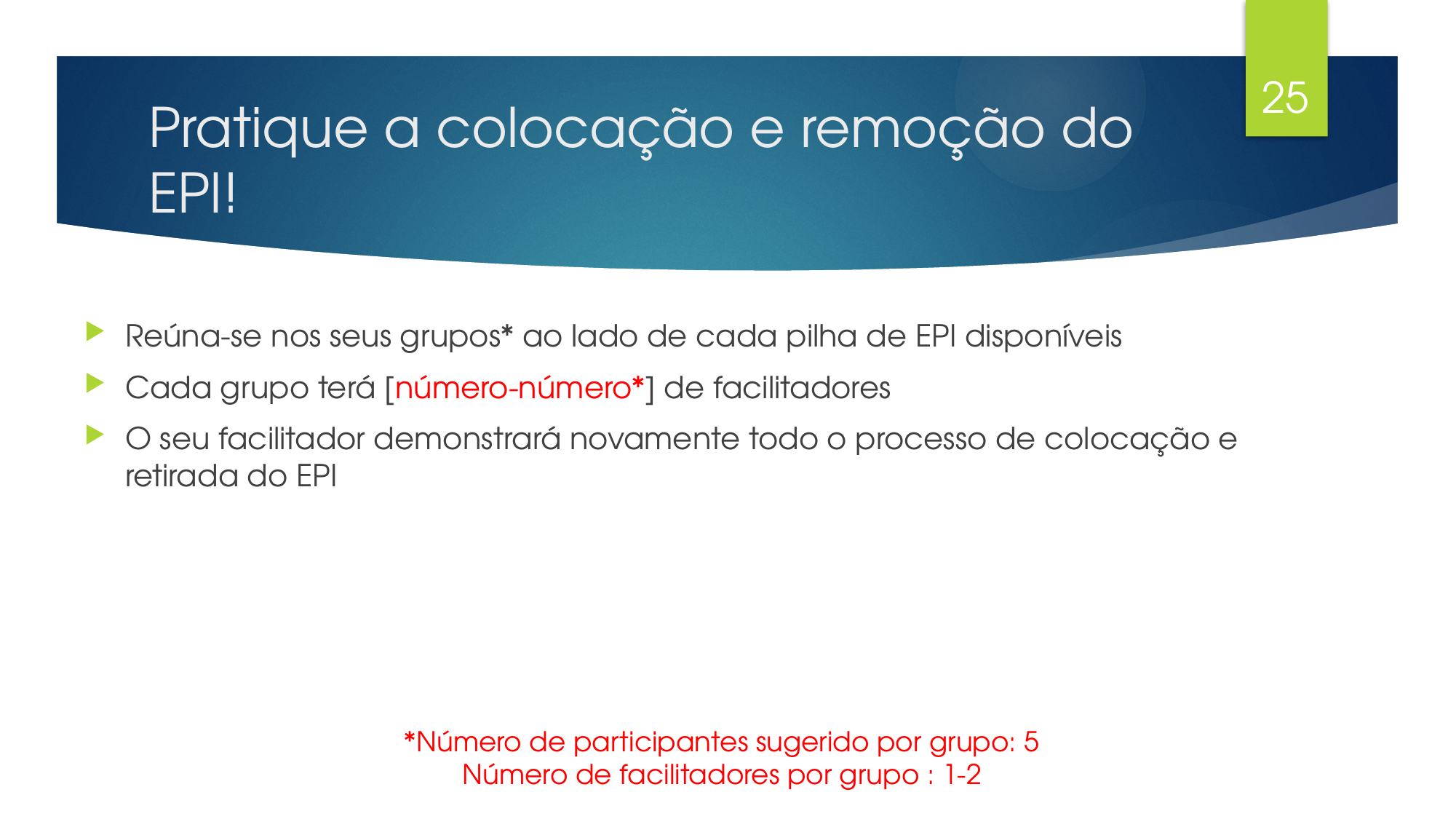

25
# Pratique a colocação e remoção do EPI!
Reúna-se nos seus grupos* ao lado de cada pilha de EPI disponíveis
Cada grupo terá [número-número*] de facilitadores
O seu facilitador demonstrará novamente todo o processo de colocação e retirada do EPI

*Número de participantes sugerido por grupo: 5
Número de facilitadores por grupo : 1-2